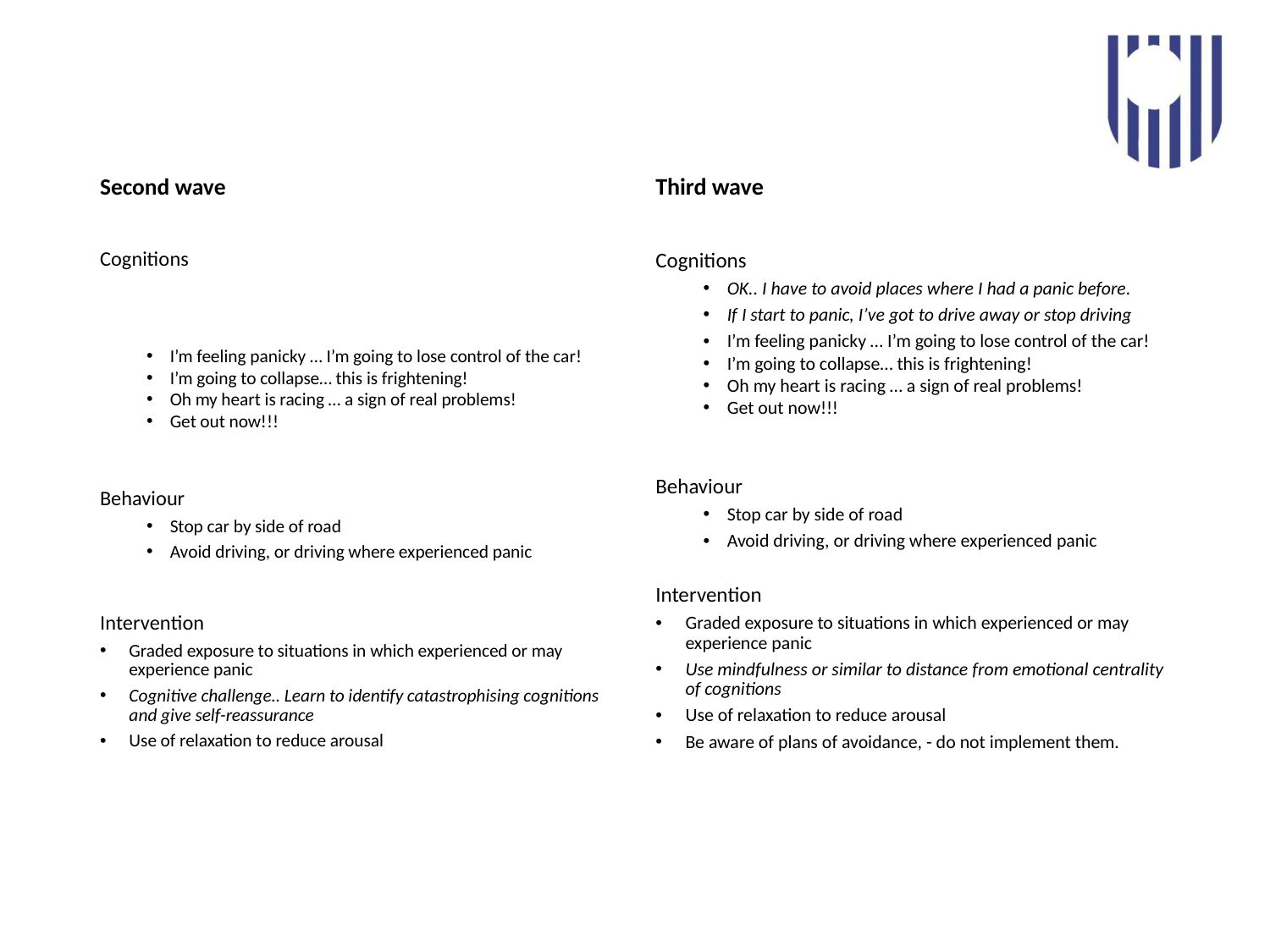

Second wave

Cognitions

I’m feeling panicky … I’m going to lose control of the car!
I’m going to collapse… this is frightening!
Oh my heart is racing … a sign of real problems!
Get out now!!!

Behaviour
Stop car by side of road
Avoid driving, or driving where experienced panic

Intervention
Graded exposure to situations in which experienced or may experience panic
Cognitive challenge.. Learn to identify catastrophising cognitions and give self-reassurance
Use of relaxation to reduce arousal
Third wave

Cognitions
OK.. I have to avoid places where I had a panic before.
If I start to panic, I’ve got to drive away or stop driving
I’m feeling panicky … I’m going to lose control of the car!
I’m going to collapse… this is frightening!
Oh my heart is racing … a sign of real problems!
Get out now!!!

Behaviour
Stop car by side of road
Avoid driving, or driving where experienced panic

Intervention
Graded exposure to situations in which experienced or may experience panic
Use mindfulness or similar to distance from emotional centrality of cognitions
Use of relaxation to reduce arousal
Be aware of plans of avoidance, - do not implement them.